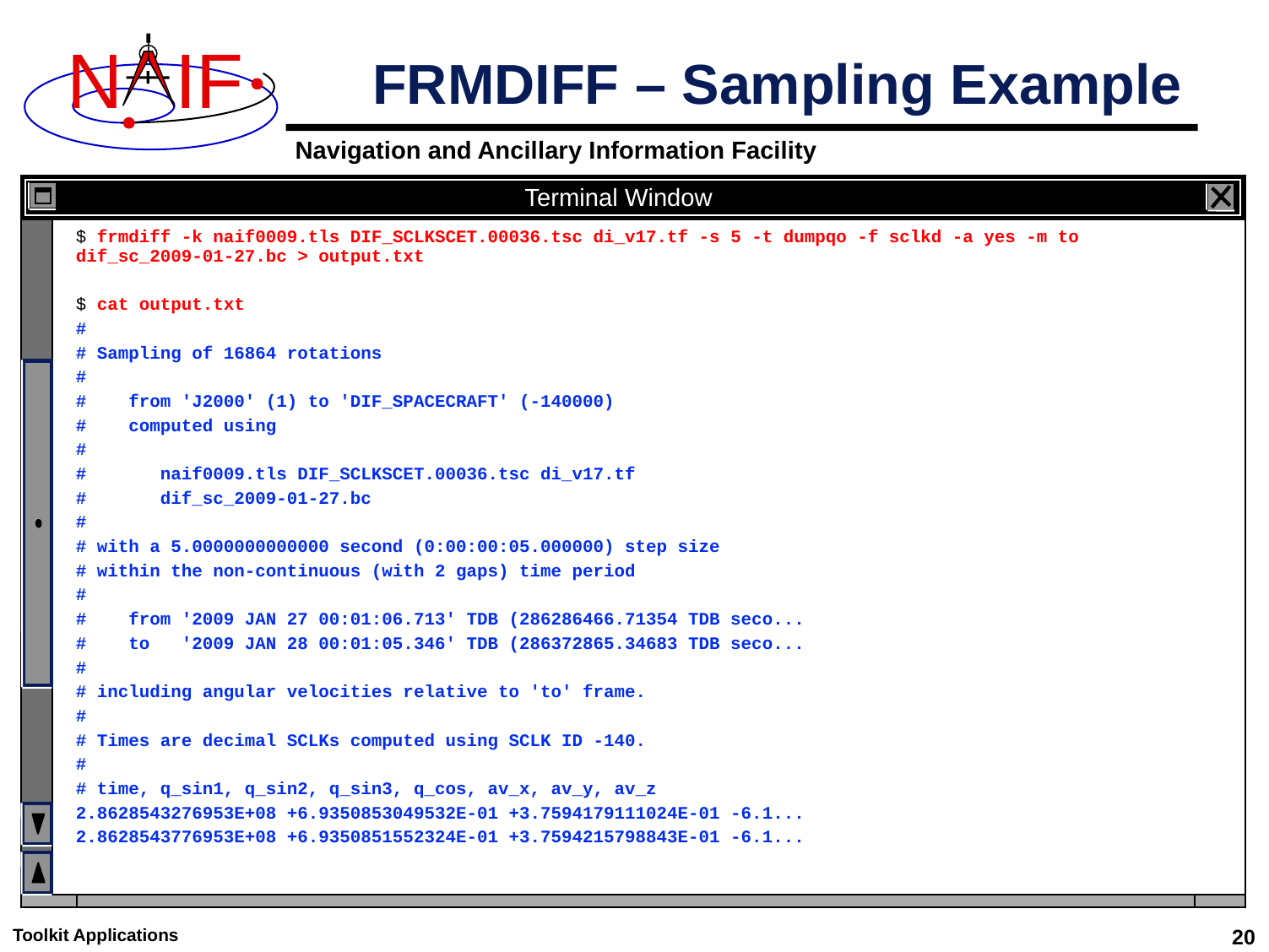

# FRMDIFF – Sampling Example

Terminal Window

$ frmdiff -k naif0009.tls DIF_SCLKSCET.00036.tsc di_v17.tf -s 5 -t dumpqo -f sclkd -a yes -m to dif_sc_2009-01-27.bc > output.txt

$ cat output.txt
#
# Sampling of 16864 rotations
#
#    from 'J2000' (1) to 'DIF_SPACECRAFT' (-140000)
#    computed using
#
#       naif0009.tls DIF_SCLKSCET.00036.tsc di_v17.tf
#       dif_sc_2009-01-27.bc
#
# with a 5.0000000000000 second (0:00:00:05.000000) step size
# within the non-continuous (with 2 gaps) time period
#
#    from '2009 JAN 27 00:01:06.713' TDB (286286466.71354 TDB seco...
#    to   '2009 JAN 28 00:01:05.346' TDB (286372865.34683 TDB seco...
#
# including angular velocities relative to 'to' frame.
#
# Times are decimal SCLKs computed using SCLK ID -140.
#
# time, q_sin1, q_sin2, q_sin3, q_cos, av_x, av_y, av_z
2.8628543276953E+08 +6.9350853049532E-01 +3.7594179111024E-01 -6.1...
2.8628543776953E+08 +6.9350851552324E-01 +3.7594215798843E-01 -6.1...
Toolkit Applications
20